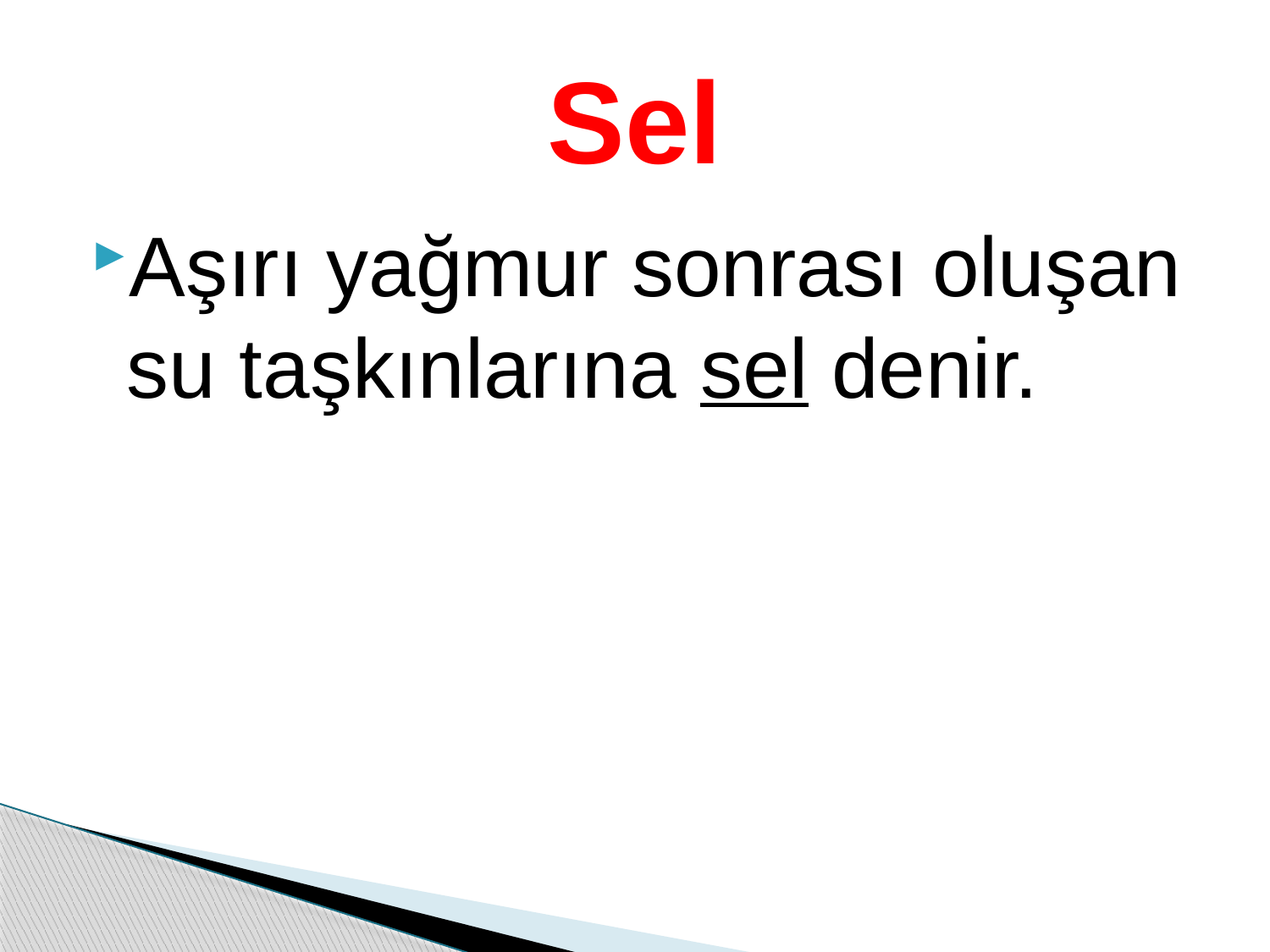

# Sel
Aşırı yağmur sonrası oluşan su taşkınlarına sel denir.